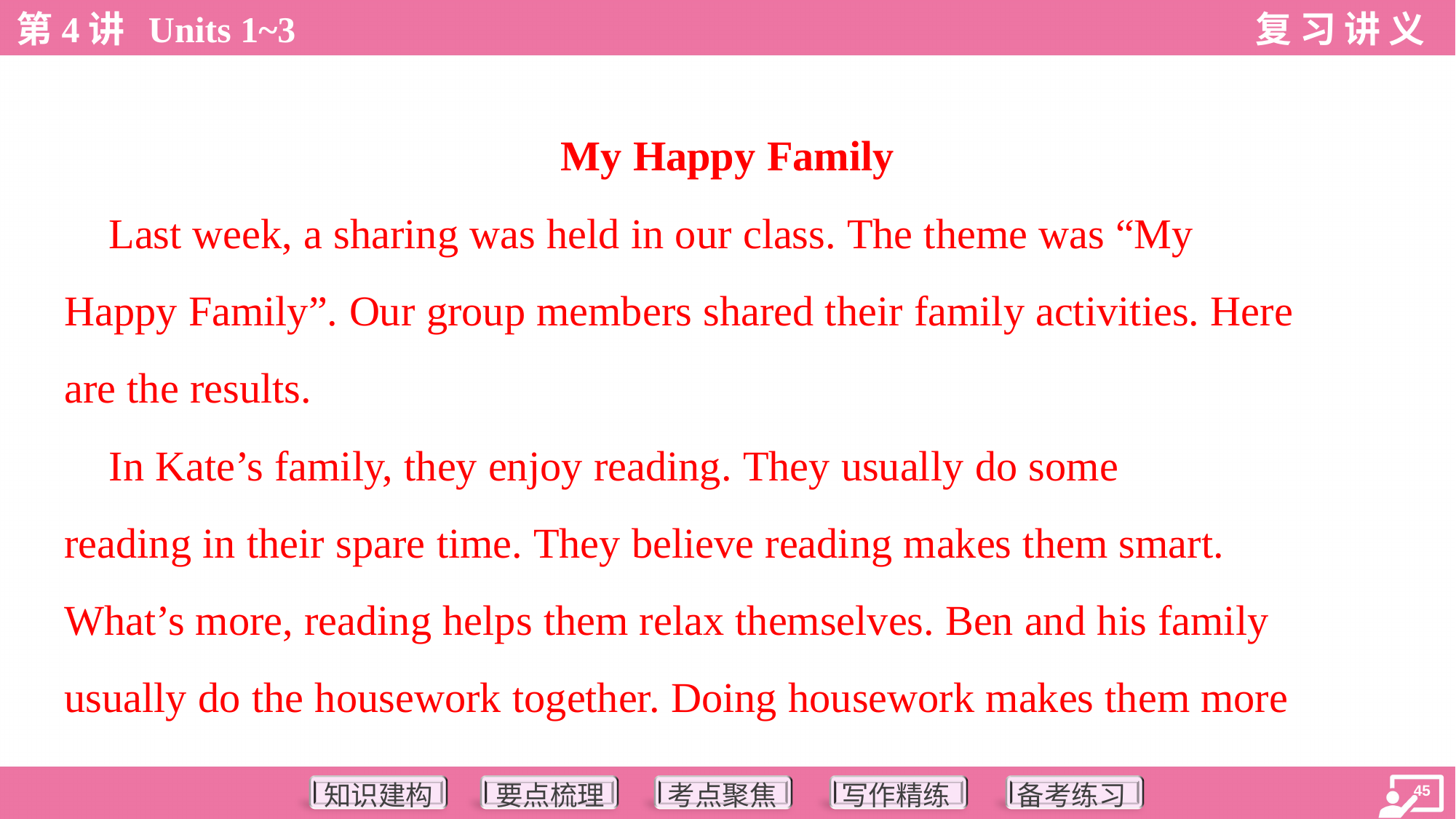

My Happy Family
    Last week, a sharing was held in our class. The theme was “My
Happy Family”. Our group members shared their family activities. Here
are the results.
    In Kate’s family, they enjoy reading. They usually do some
reading in their spare time. They believe reading makes them smart.
What’s more, reading helps them relax themselves. Ben and his family
usually do the housework together. Doing housework makes them more